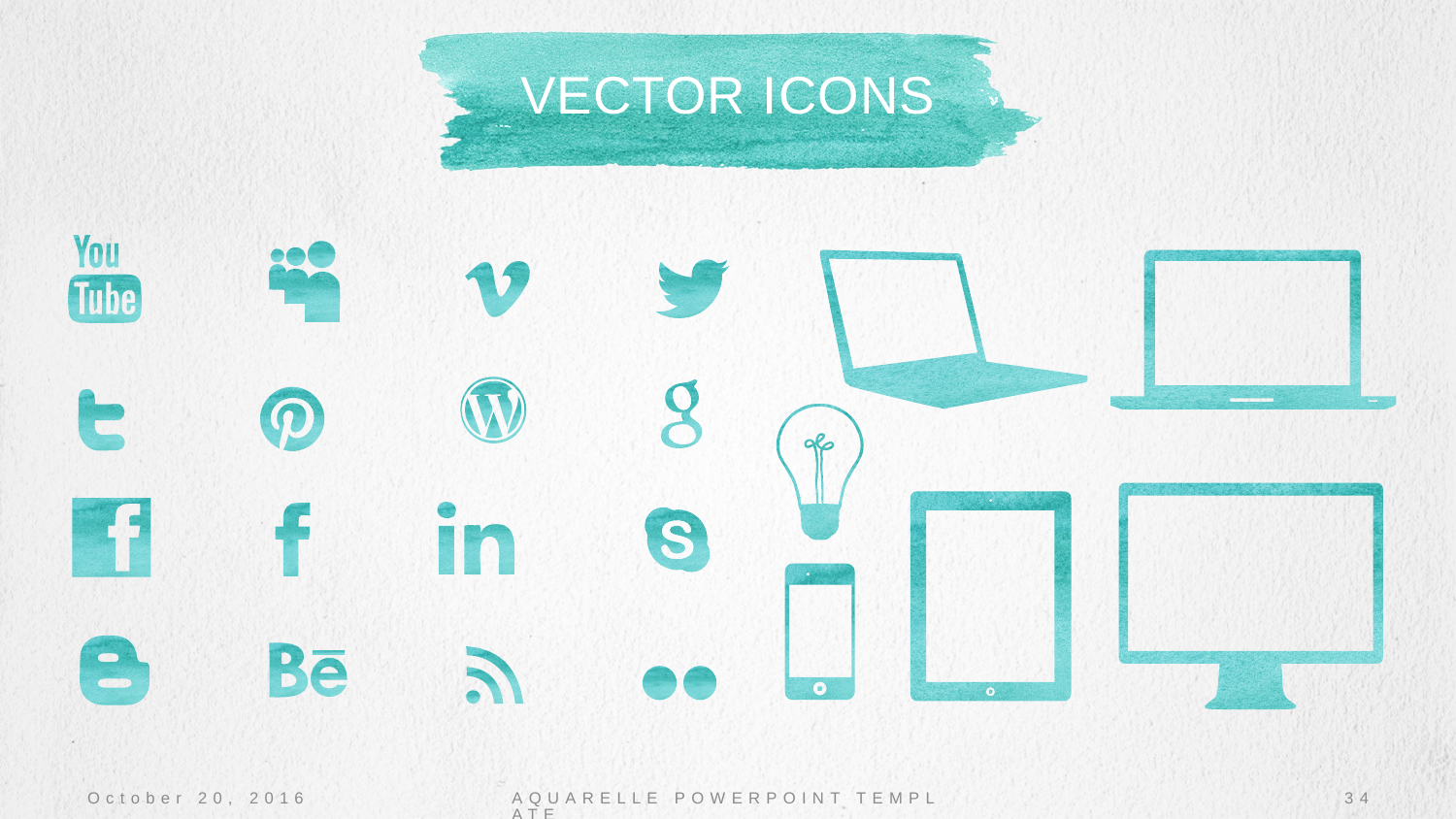

# Vector icons

October 20, 2016
AQUARELLE POWERPOINT TEMPLATE
34